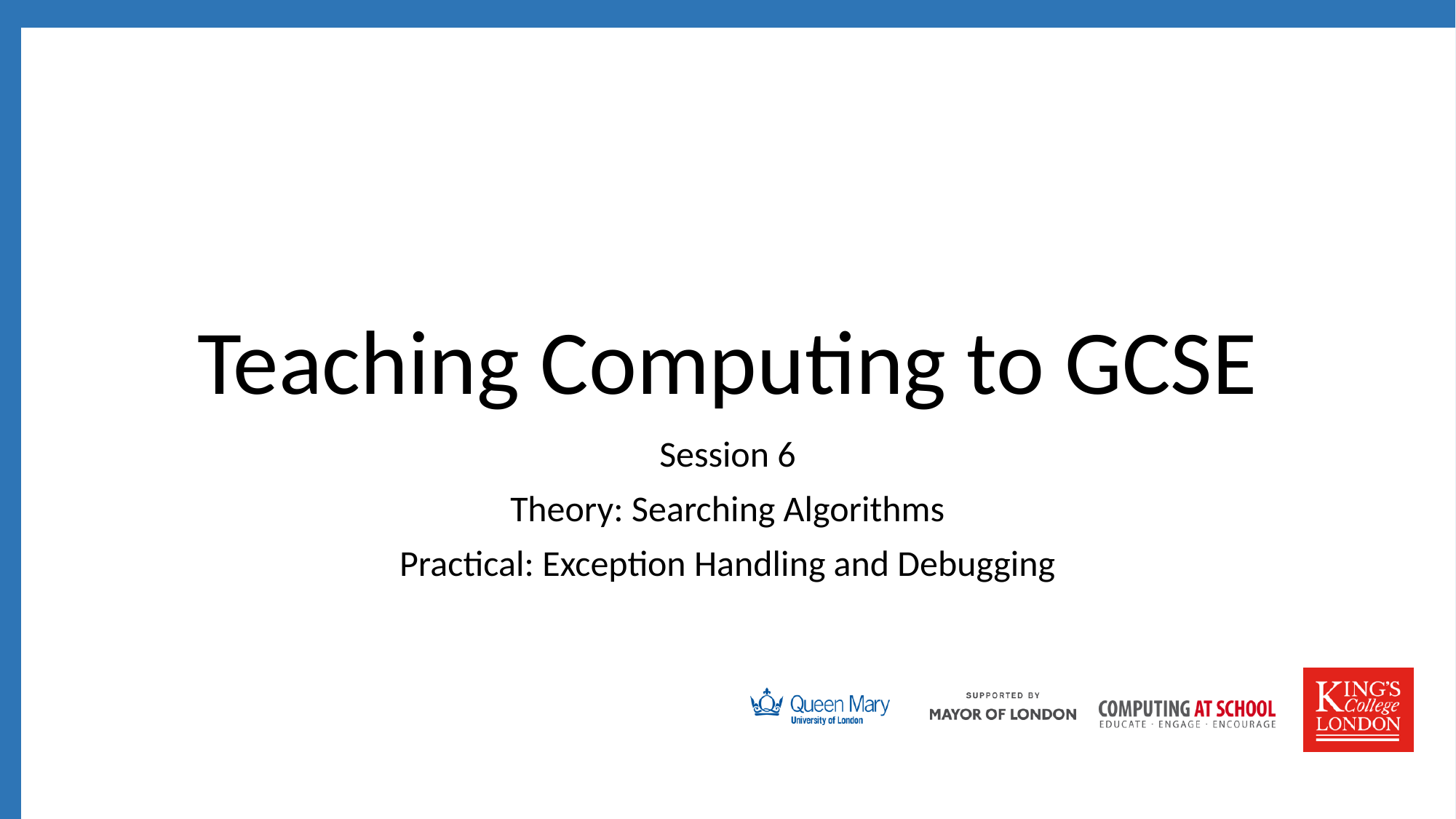

# Teaching Computing to GCSE
Session 6
Theory: Searching Algorithms
Practical: Exception Handling and Debugging